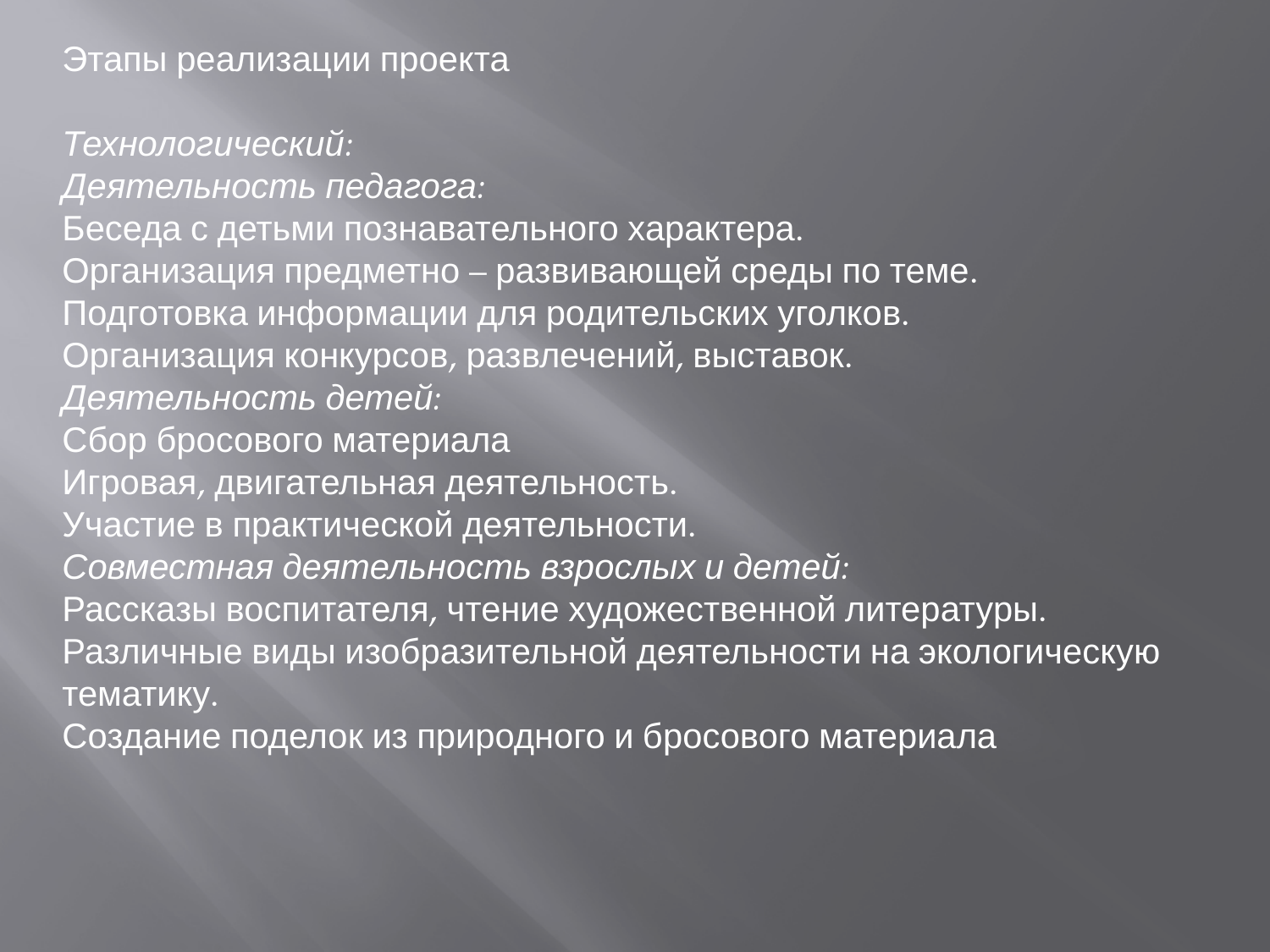

Этапы реализации проекта

Технологический:
Деятельность педагога:
Беседа с детьми познавательного характера.
Организация предметно – развивающей среды по теме.
Подготовка информации для родительских уголков.
Организация конкурсов, развлечений, выставок.
Деятельность детей:
Сбор бросового материала
Игровая, двигательная деятельность.
Участие в практической деятельности.
Совместная деятельность взрослых и детей:
Рассказы воспитателя, чтение художественной литературы.
Различные виды изобразительной деятельности на экологическую тематику.
Создание поделок из природного и бросового материала